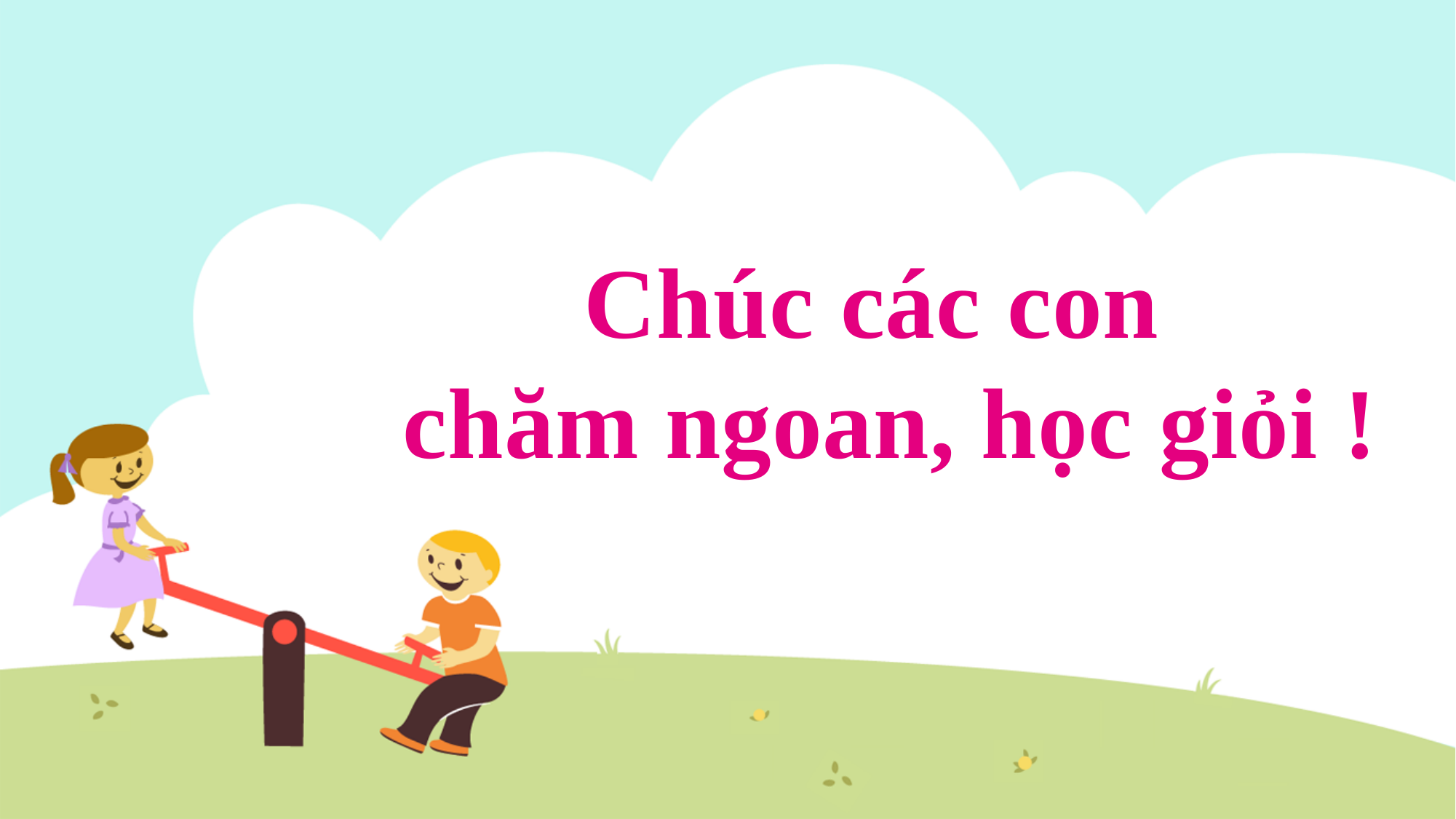

Chúc các con
chăm ngoan, học giỏi !